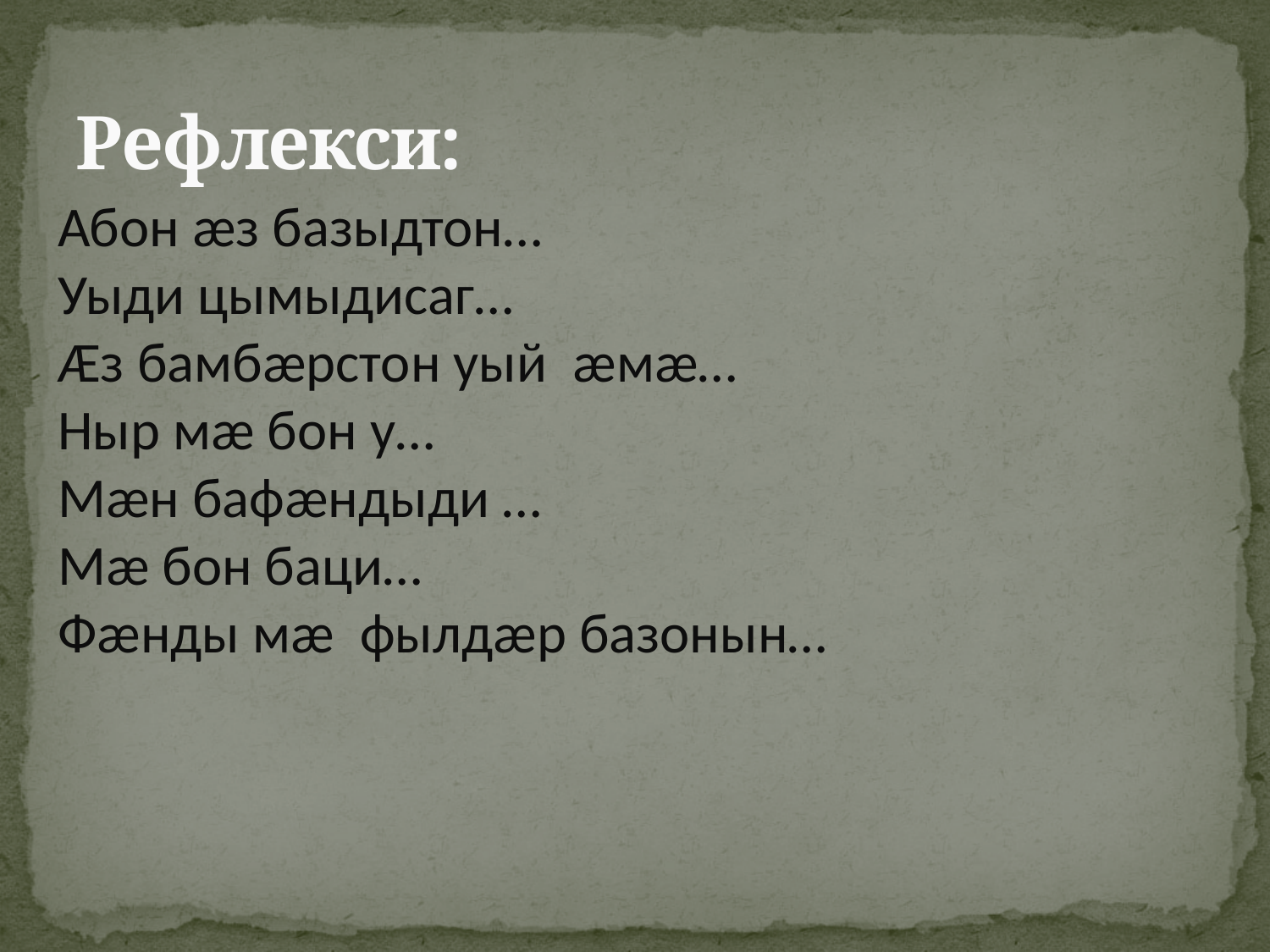

# Рефлекси:
Абон æз базыдтон…
Уыди цымыдисаг…
Æз бамбæрстон уый  æмæ…
Ныр мæ бон у…
Мæн бафæндыди …
Мæ бон баци…
Фæнды мæ  фылдæр базонын…